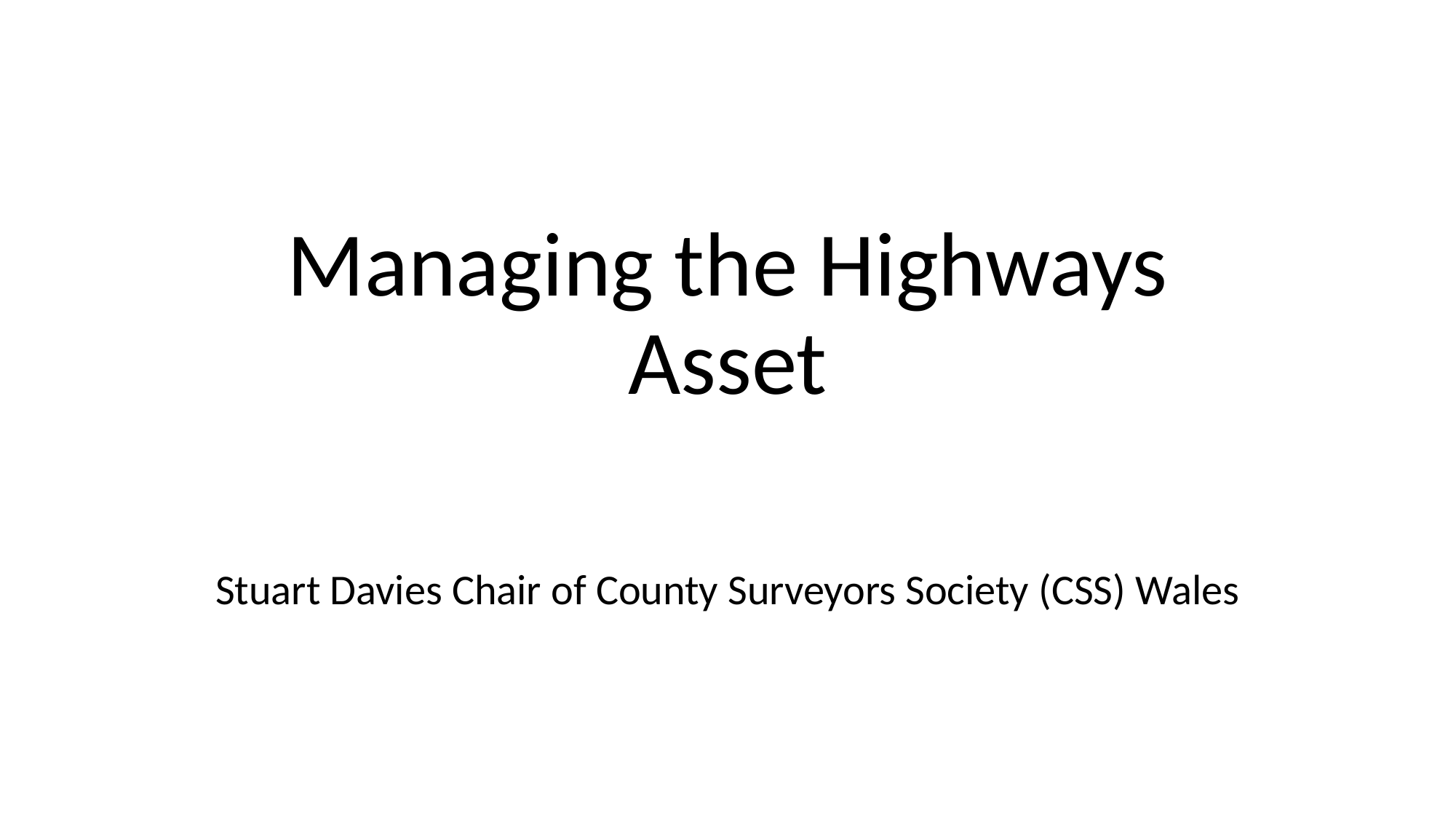

# Managing the Highways Asset
Stuart Davies Chair of County Surveyors Society (CSS) Wales